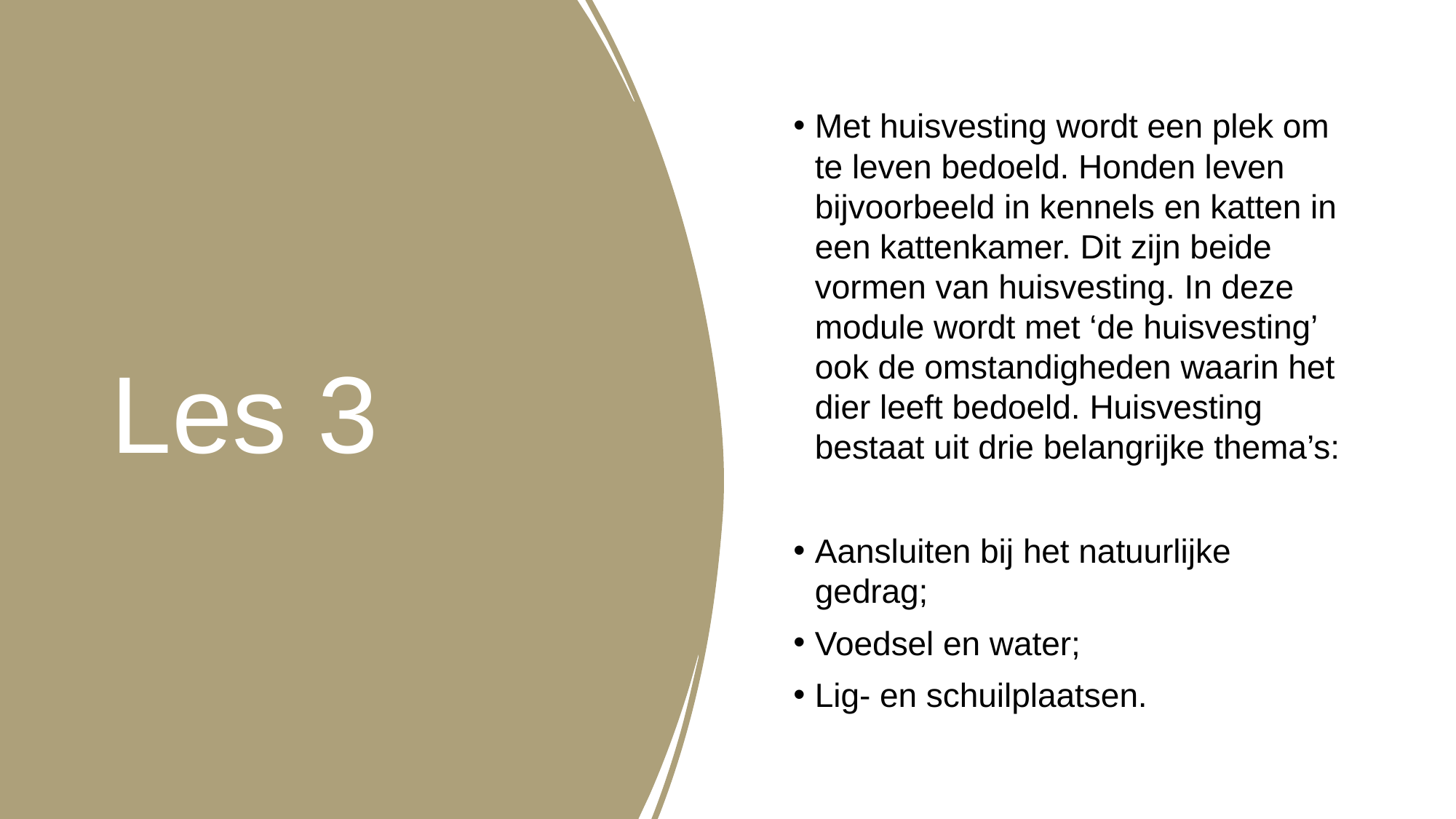

# Les 3
Met huisvesting wordt een plek om te leven bedoeld. Honden leven bijvoorbeeld in kennels en katten in een kattenkamer. Dit zijn beide vormen van huisvesting. In deze module wordt met ‘de huisvesting’ ook de omstandigheden waarin het dier leeft bedoeld. Huisvesting bestaat uit drie belangrijke thema’s:

Aansluiten bij het natuurlijke gedrag;
Voedsel en water;
Lig- en schuilplaatsen.